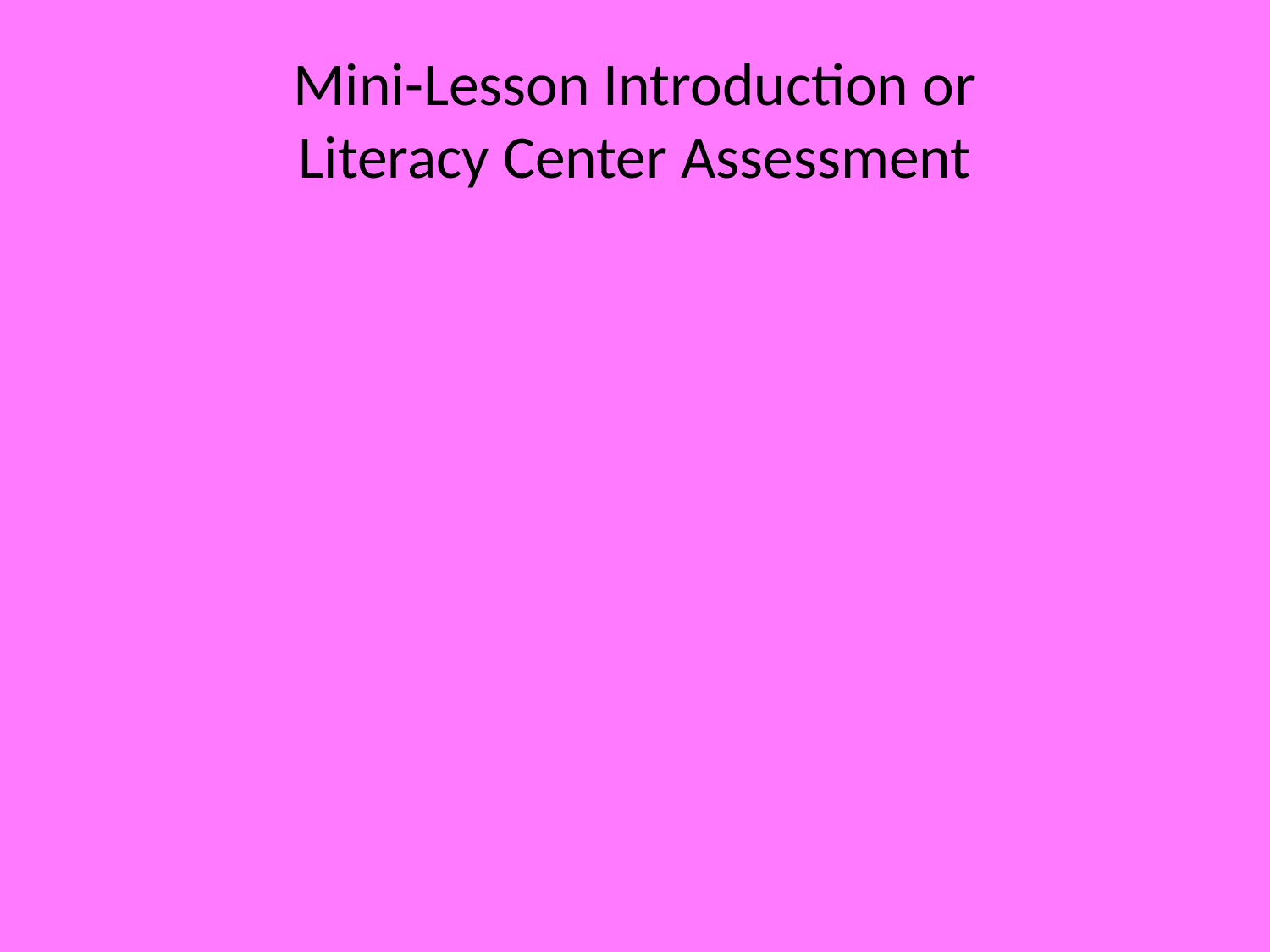

# Mini-Lesson Introduction or Literacy Center Assessment